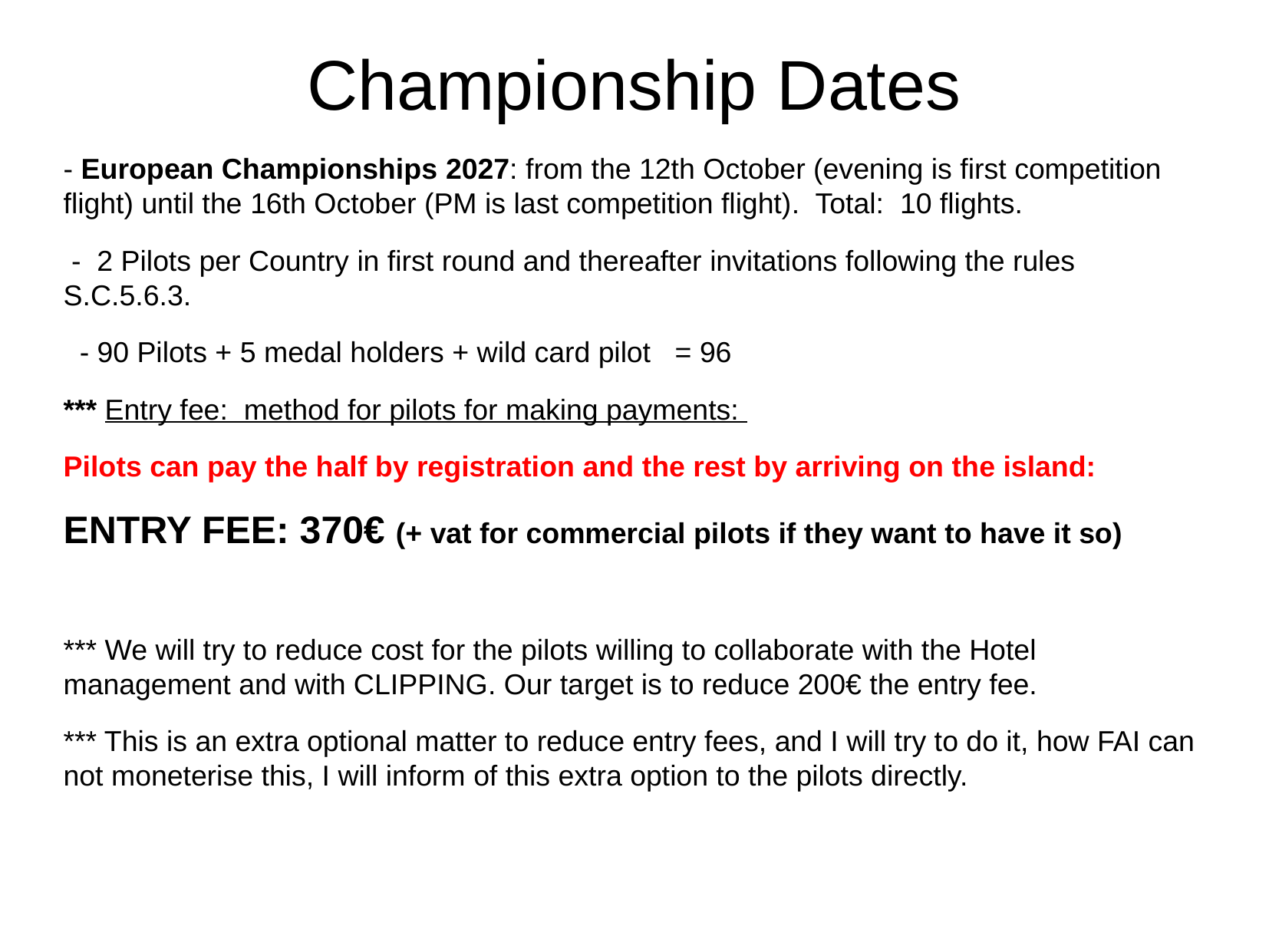

Championship Dates
- European Championships 2027: from the 12th October (evening is first competition flight) until the 16th October (PM is last competition flight).  Total:  10 flights.
 -  2 Pilots per Country in first round and thereafter invitations following the rules S.C.5.6.3.
  - 90 Pilots + 5 medal holders + wild card pilot   = 96
*** Entry fee:  method for pilots for making payments:
Pilots can pay the half by registration and the rest by arriving on the island:
ENTRY FEE: 370€ (+ vat for commercial pilots if they want to have it so)

*** We will try to reduce cost for the pilots willing to collaborate with the Hotel management and with CLIPPING. Our target is to reduce 200€ the entry fee.
*** This is an extra optional matter to reduce entry fees, and I will try to do it, how FAI can not moneterise this, I will inform of this extra option to the pilots directly.